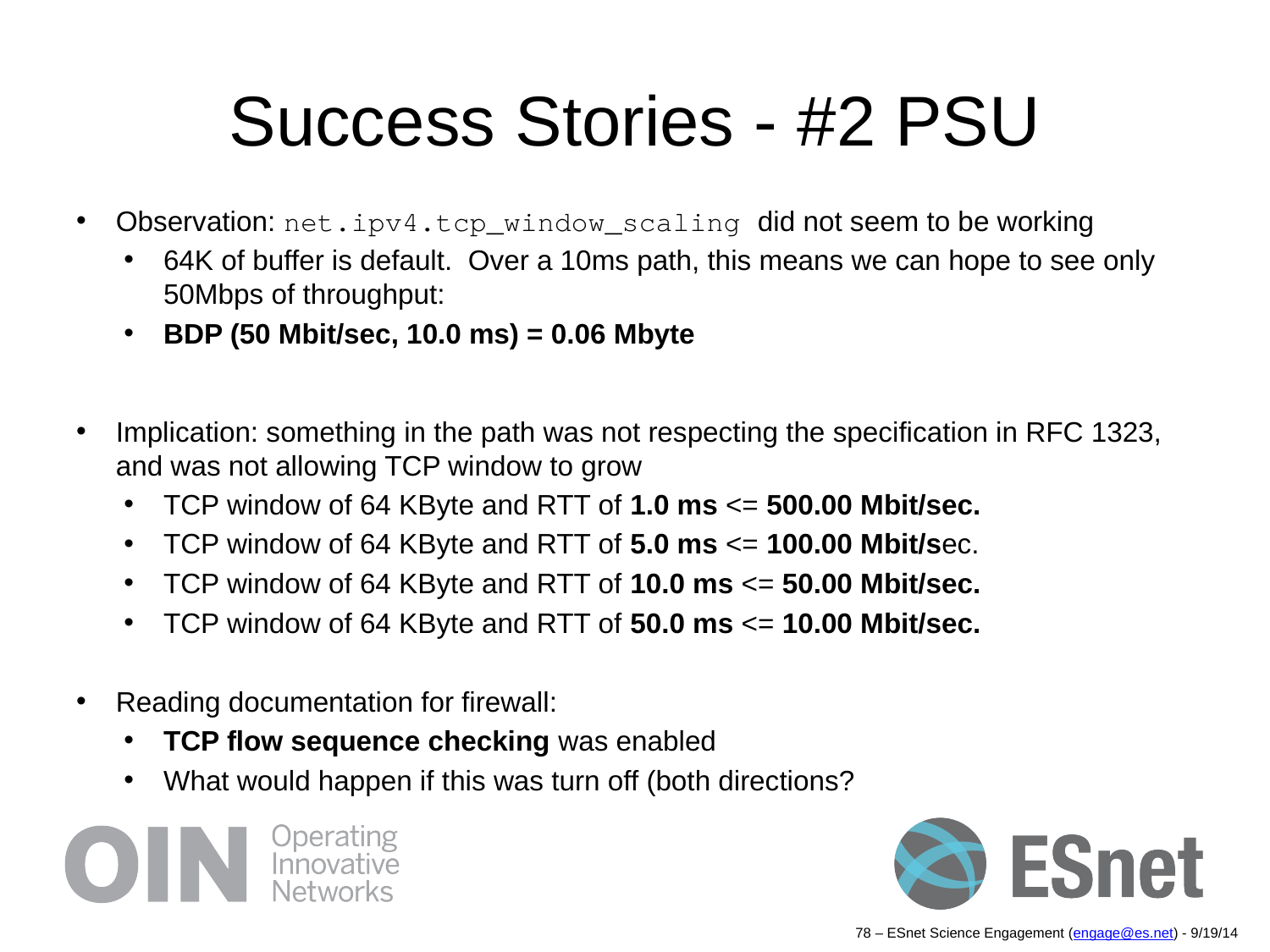

# Success Stories - #2 PSU
Observation: net.ipv4.tcp_window_scaling did not seem to be working
64K of buffer is default.  Over a 10ms path, this means we can hope to see only 50Mbps of throughput:
BDP (50 Mbit/sec, 10.0 ms) = 0.06 Mbyte

Implication: something in the path was not respecting the specification in RFC 1323, and was not allowing TCP window to grow
TCP window of 64 KByte and RTT of 1.0 ms <= 500.00 Mbit/sec.
TCP window of 64 KByte and RTT of 5.0 ms <= 100.00 Mbit/sec.
TCP window of 64 KByte and RTT of 10.0 ms <= 50.00 Mbit/sec.
TCP window of 64 KByte and RTT of 50.0 ms <= 10.00 Mbit/sec.

Reading documentation for firewall:
TCP flow sequence checking was enabled
What would happen if this was turn off (both directions?

78 – ESnet Science Engagement (engage@es.net) - 9/19/14